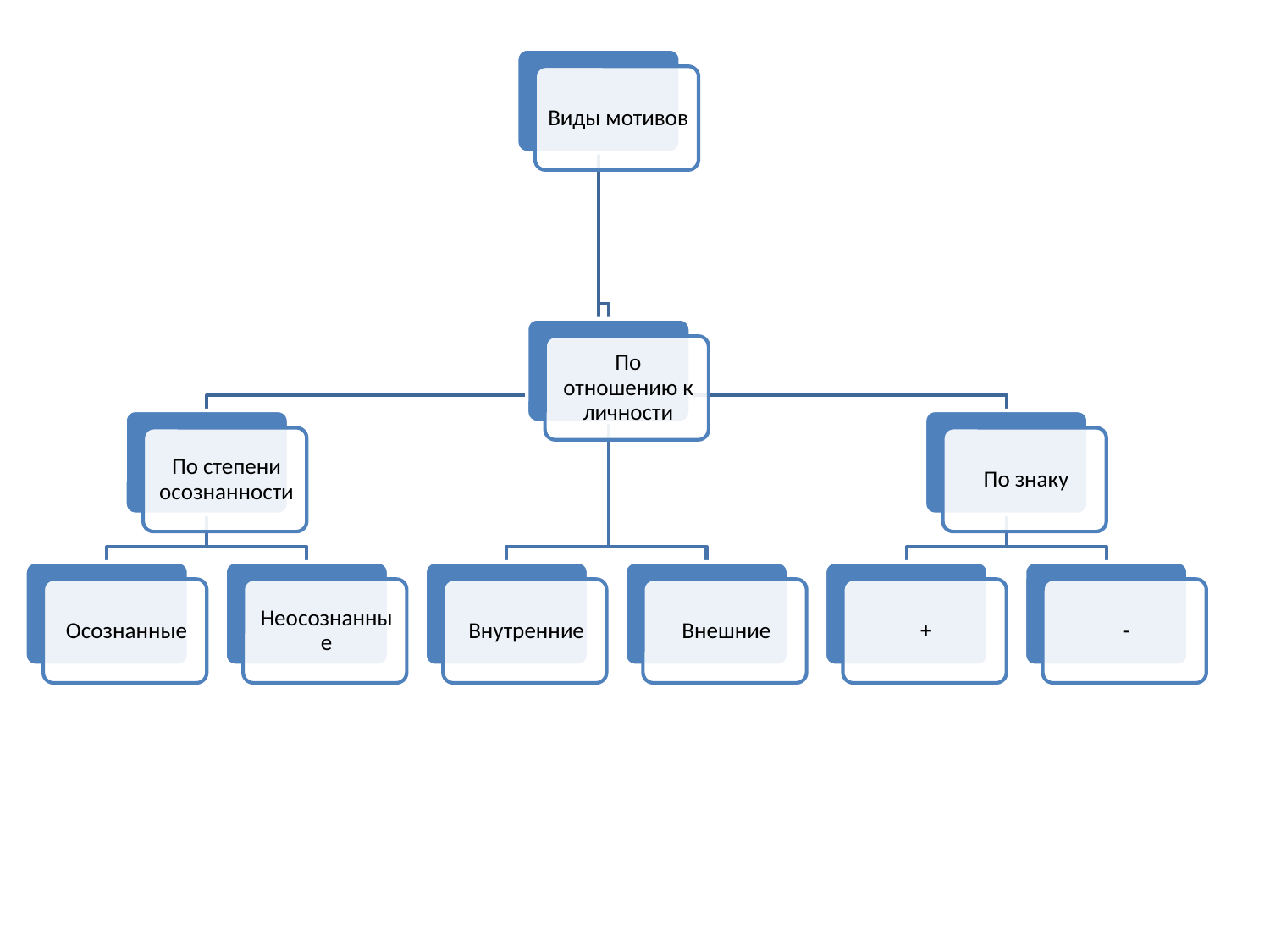

Виды мотивов
По степени осознанности
Осознанные
Неосознанные
По отношению к личности
Внутренние
Внешние
По знаку
+
-